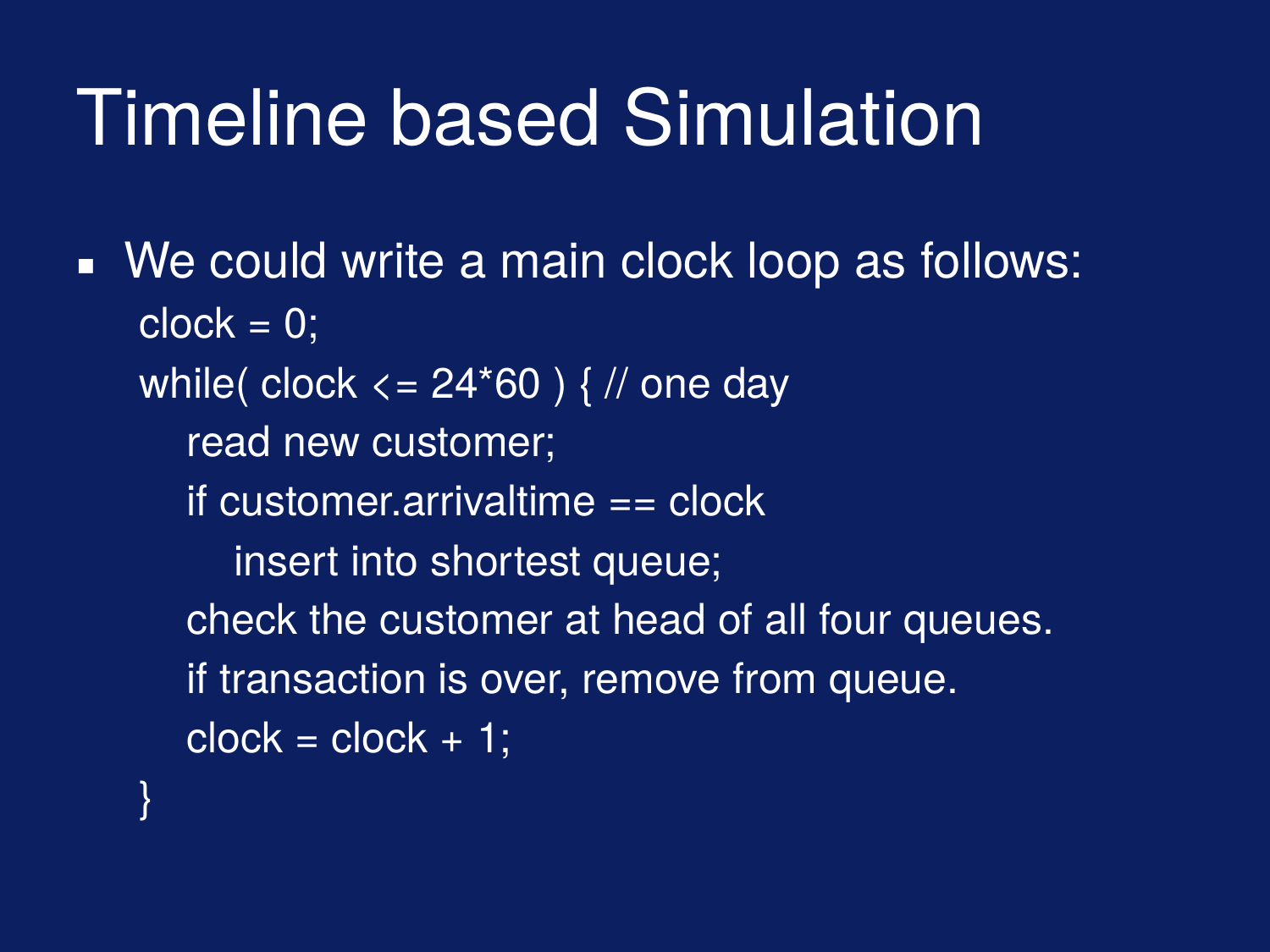

# Timeline based Simulation
We could write a main clock loop as follows:
clock = 0;
while( clock <= 24*60 ) { // one day
    read new customer;
    if customer.arrivaltime == clock
        insert into shortest queue;
    check the customer at head of all four queues.
    if transaction is over, remove from queue.
    clock = clock + 1;
}